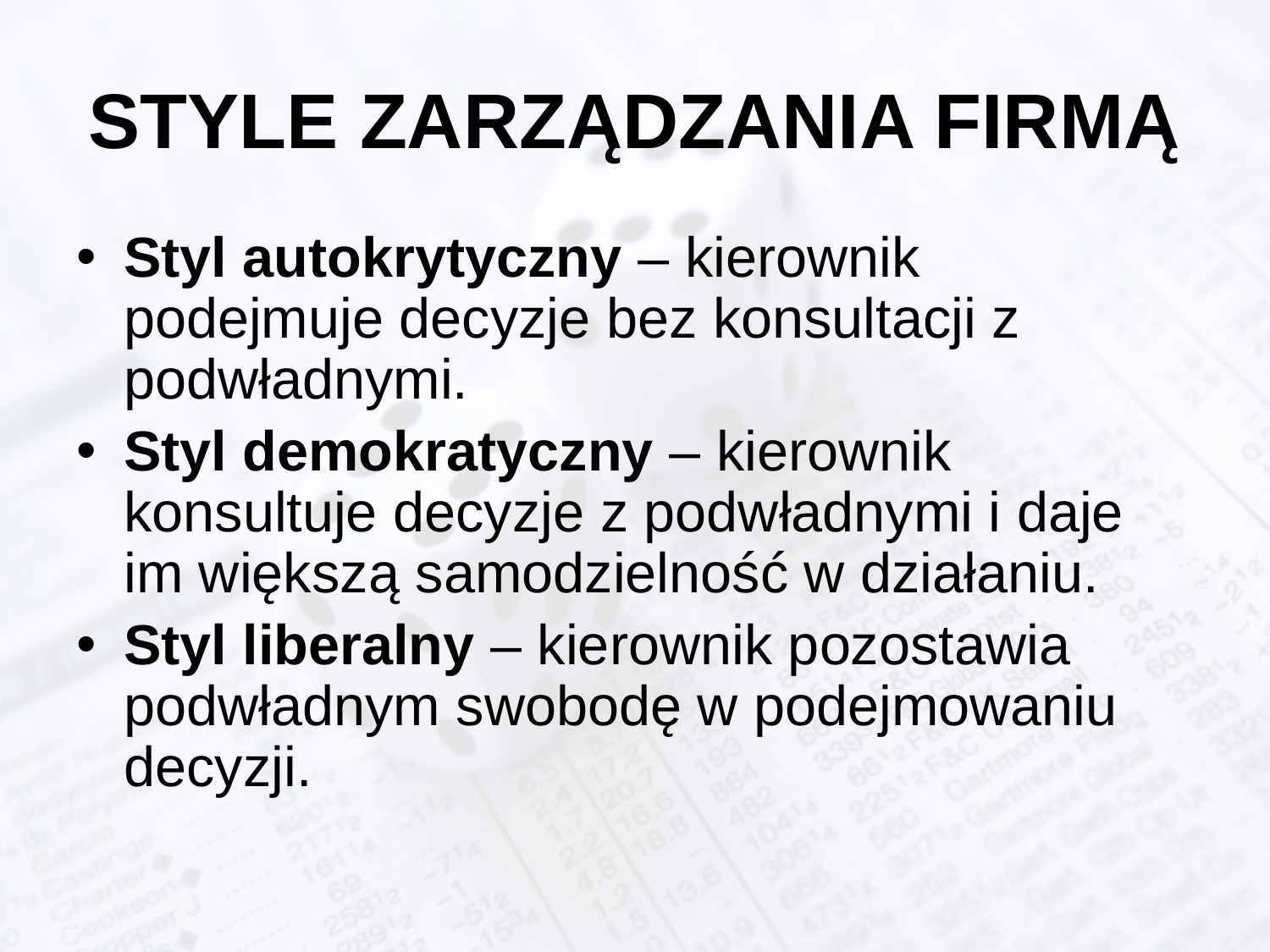

# STYLE ZARZĄDZANIA FIRMĄ
Styl autokrytyczny – kierownik podejmuje decyzje bez konsultacji z podwładnymi.
Styl demokratyczny – kierownik konsultuje decyzje z podwładnymi i daje im większą samodzielność w działaniu.
Styl liberalny – kierownik pozostawia podwładnym swobodę w podejmowaniu decyzji.